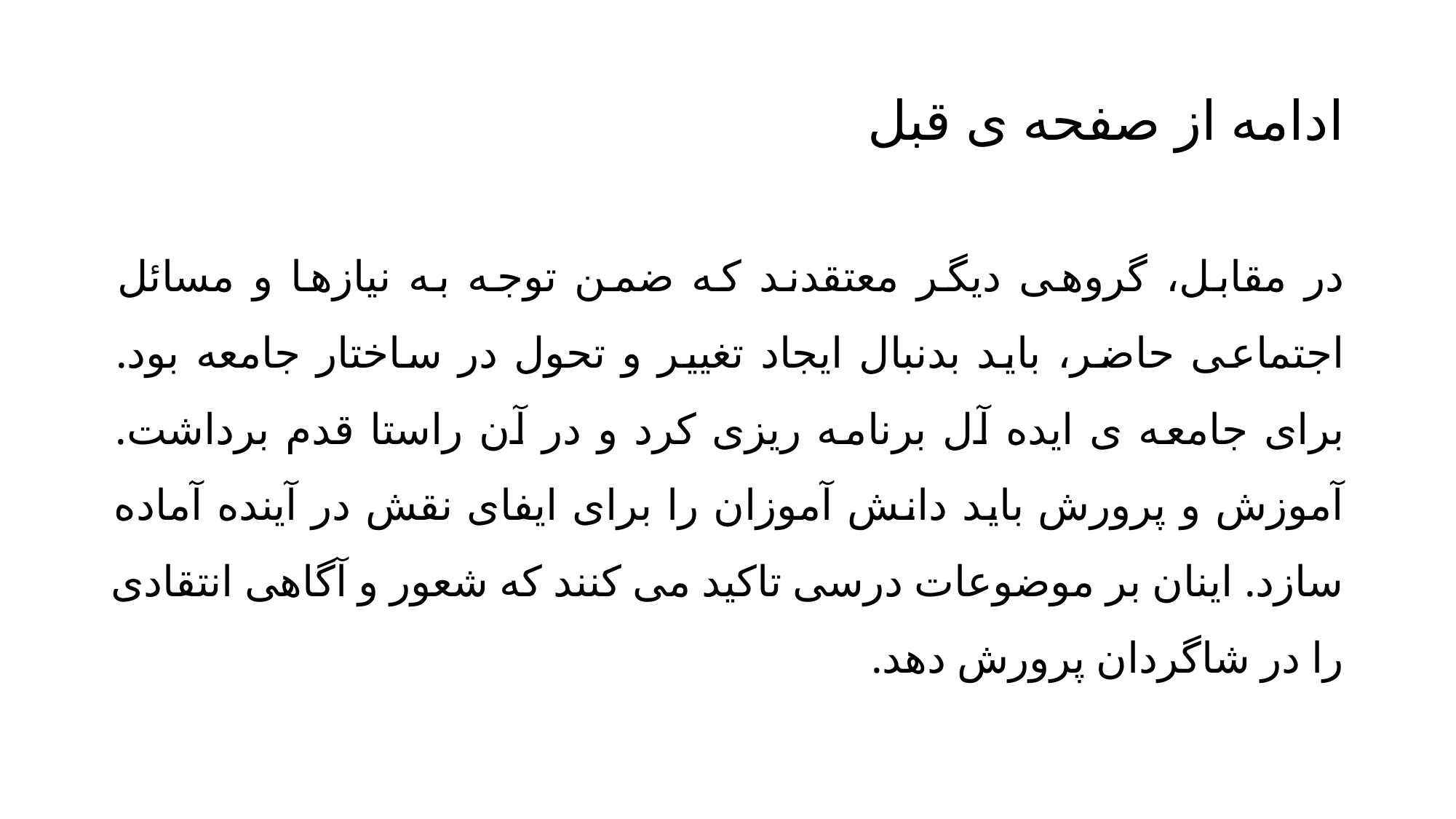

# ادامه از صفحه ی قبل
در مقابل، گروهی دیگر معتقدند که ضمن توجه به نیازها و مسائل اجتماعی حاضر، باید بدنبال ایجاد تغییر و تحول در ساختار جامعه بود. برای جامعه ی ایده آل برنامه ریزی کرد و در آن راستا قدم برداشت. آموزش و پرورش باید دانش آموزان را برای ایفای نقش در آینده آماده سازد. اینان بر موضوعات درسی تاکید می کنند که شعور و آگاهی انتقادی را در شاگردان پرورش دهد.